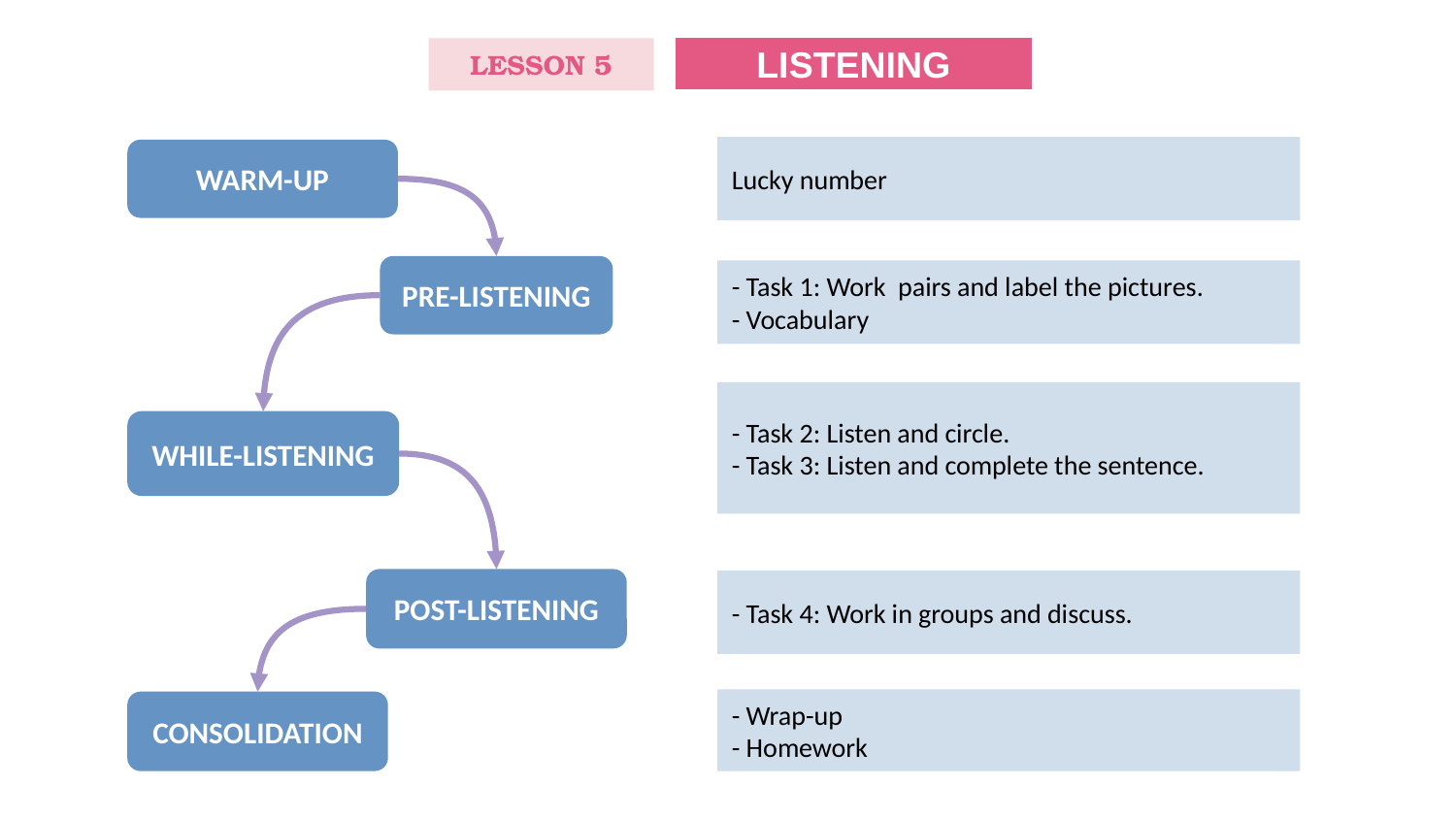

LISTENING
LESSON 5
Lucky number
WARM-UP
PRE-LISTENING
- Task 1: Work  pairs and label the pictures.
- Vocabulary
- Task 2: Listen and circle.
- Task 3: Listen and complete the sentence.
WHILE-LISTENING
POST-LISTENING
- Task 4: ﻿Work in groups and discuss.
- Wrap-up
- Homework
CONSOLIDATION